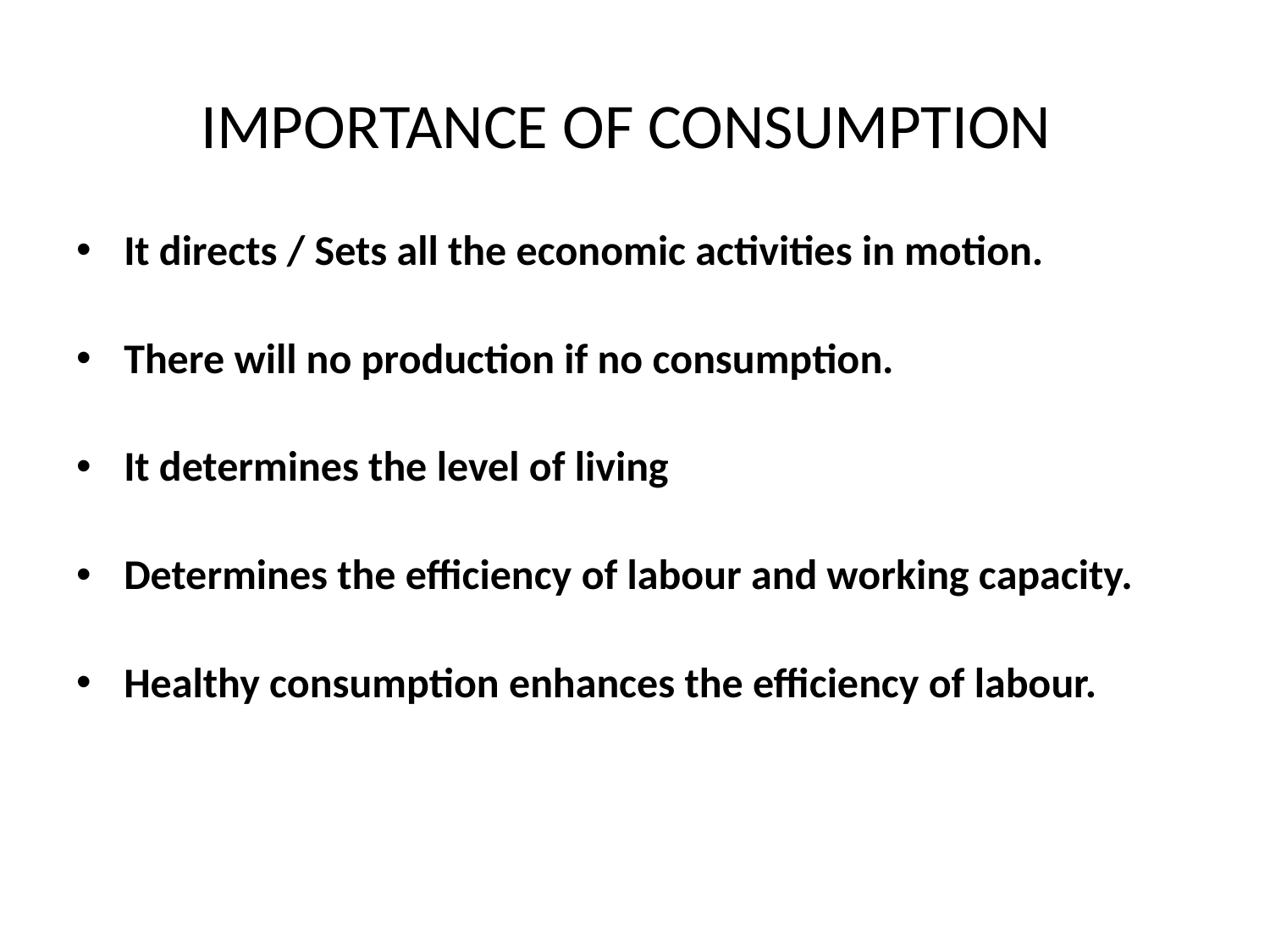

# IMPORTANCE OF CONSUMPTION
It directs / Sets all the economic activities in motion.

There will no production if no consumption.

It determines the level of living

Determines the efficiency of labour and working capacity.

Healthy consumption enhances the efficiency of labour.